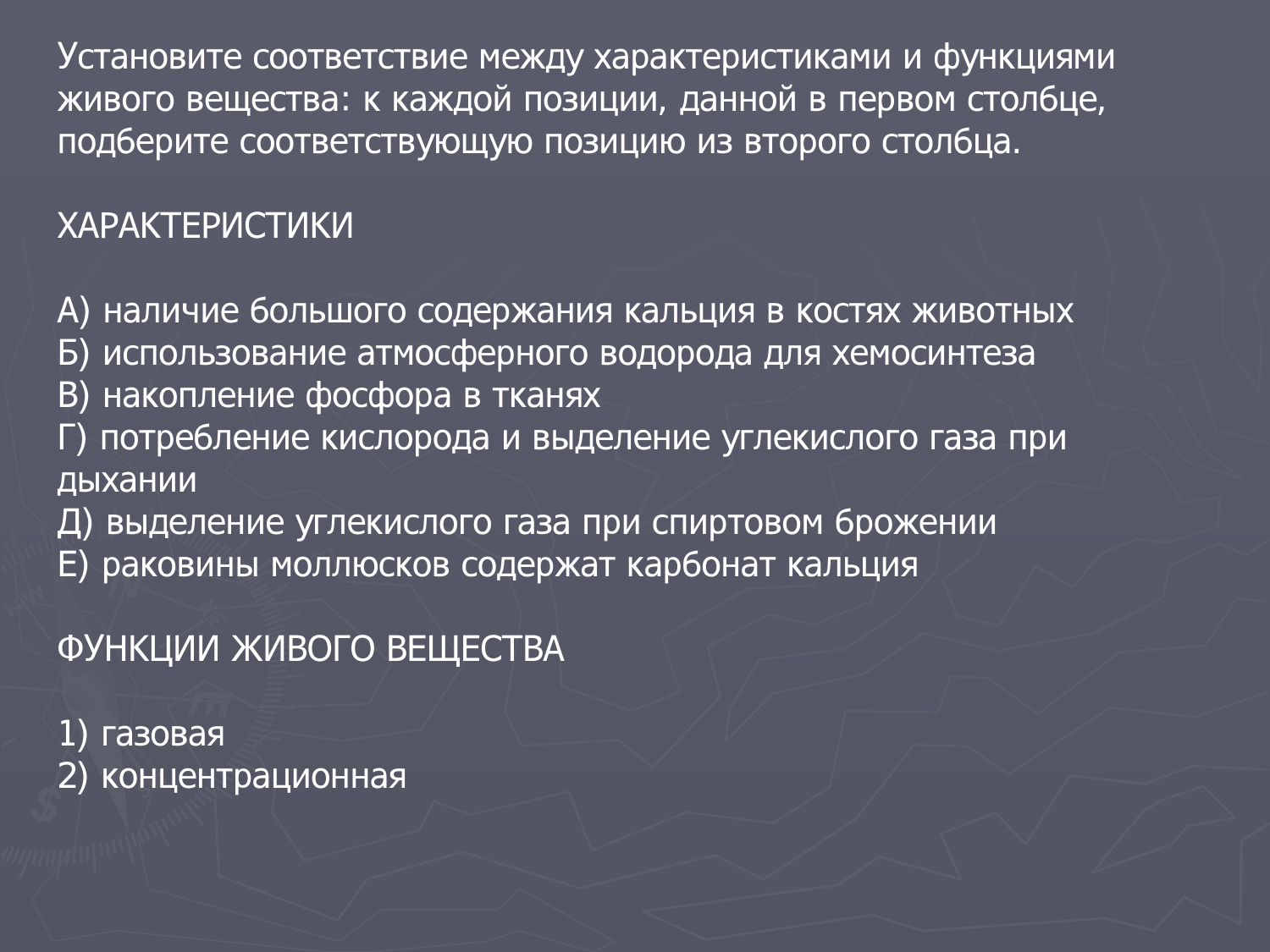

Установите соответствие между характеристиками и функциями живого вещества: к каждой позиции, данной в первом столбце, подберите соответствующую позицию из второго столбца.

ХАРАКТЕРИСТИКИ

А) наличие большого содержания кальция в костях животных
Б) использование атмосферного водорода для хемосинтеза
В) накопление фосфора в тканях
Г) потребление кислорода и выделение углекислого газа при дыхании
Д) выделение углекислого газа при спиртовом брожении
Е) раковины моллюсков содержат карбонат кальция

ФУНКЦИИ ЖИВОГО ВЕЩЕСТВА

1) газовая
2) концентрационная